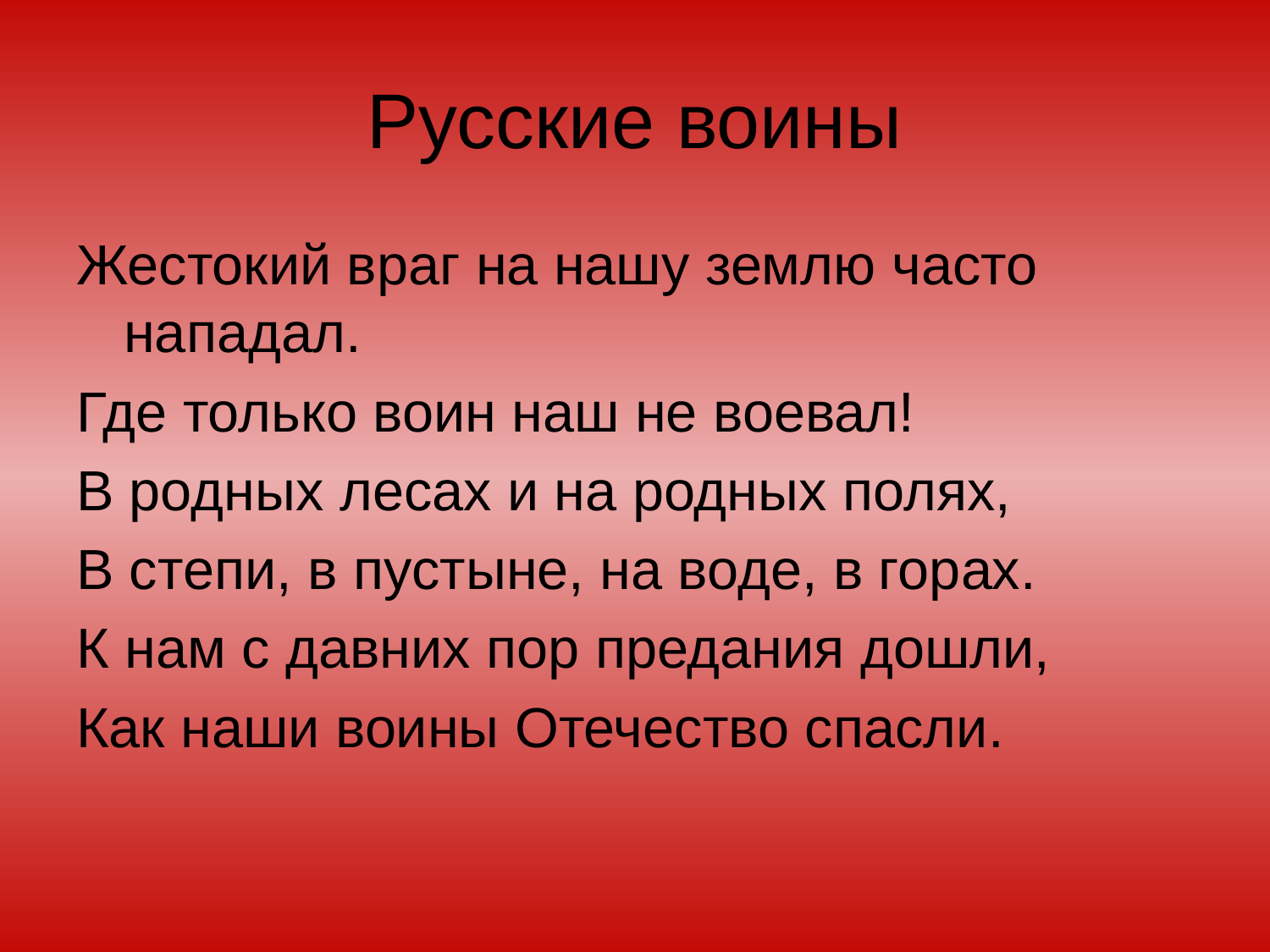

# Русские воины
Жестокий враг на нашу землю часто нападал.
Где только воин наш не воевал!
В родных лесах и на родных полях,
В степи, в пустыне, на воде, в горах.
К нам с давних пор предания дошли,
Как наши воины Отечество спасли.